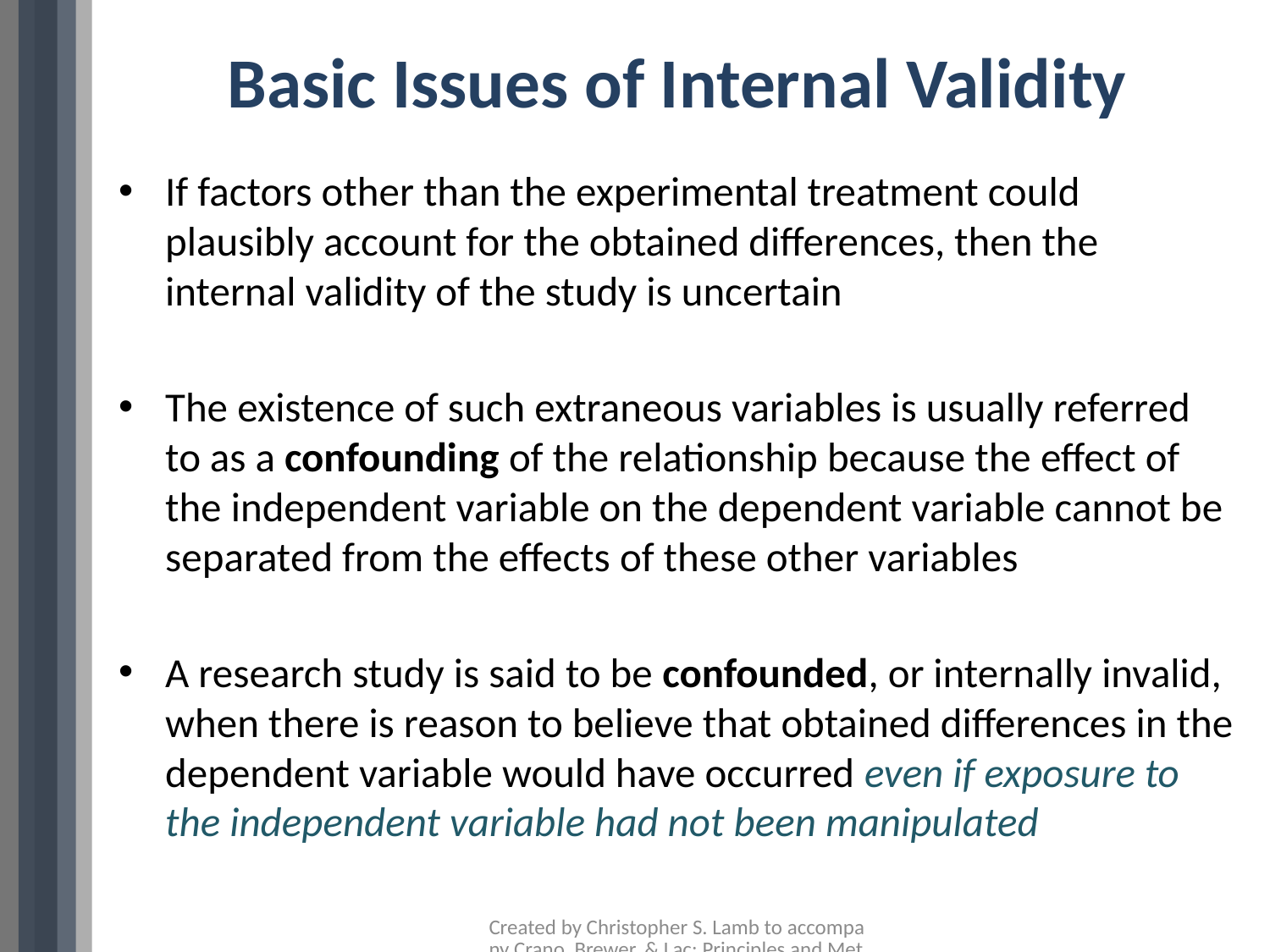

# Basic Issues of Internal Validity
If factors other than the experimental treatment could plausibly account for the obtained differences, then the internal validity of the study is uncertain

The existence of such extraneous variables is usually referred to as a confounding of the relationship because the effect of the independent variable on the dependent variable cannot be separated from the effects of these other variables

A research study is said to be confounded, or internally invalid, when there is reason to believe that obtained differences in the dependent variable would have occurred even if exposure to the independent variable had not been manipulated
Created by Christopher S. Lamb to accompany Crano, Brewer, & Lac: Principles and Methods of Social Research, 3rd Edition, 2015, Routledge/Taylor & Francis